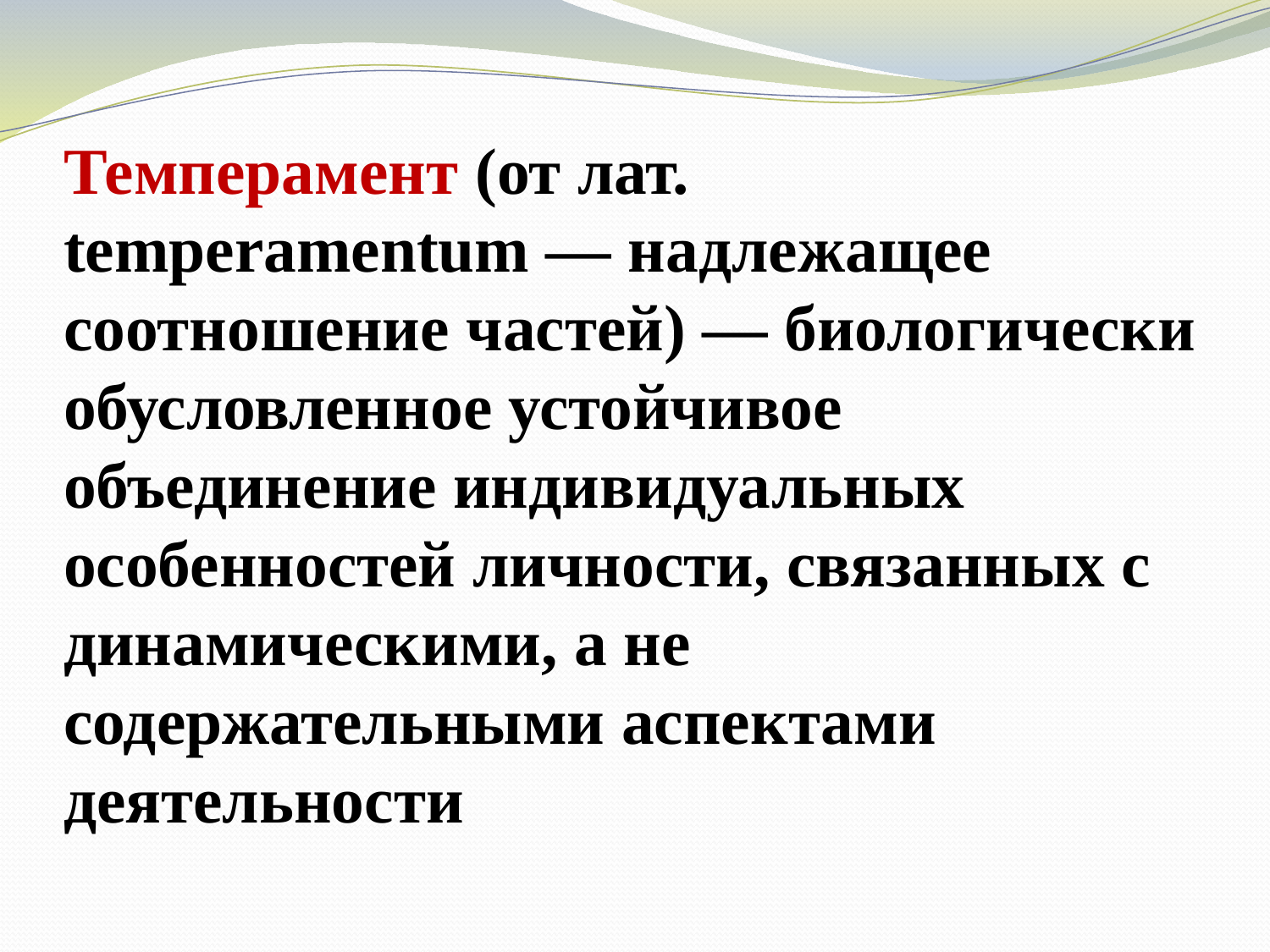

# Темперамент (от лат. temperamentum — надлежащее соотношение частей) — биологически обусловленное устойчивое объединение индивидуальных особенностей личности, связанных с динамическими, а не содержательными аспектами деятельности